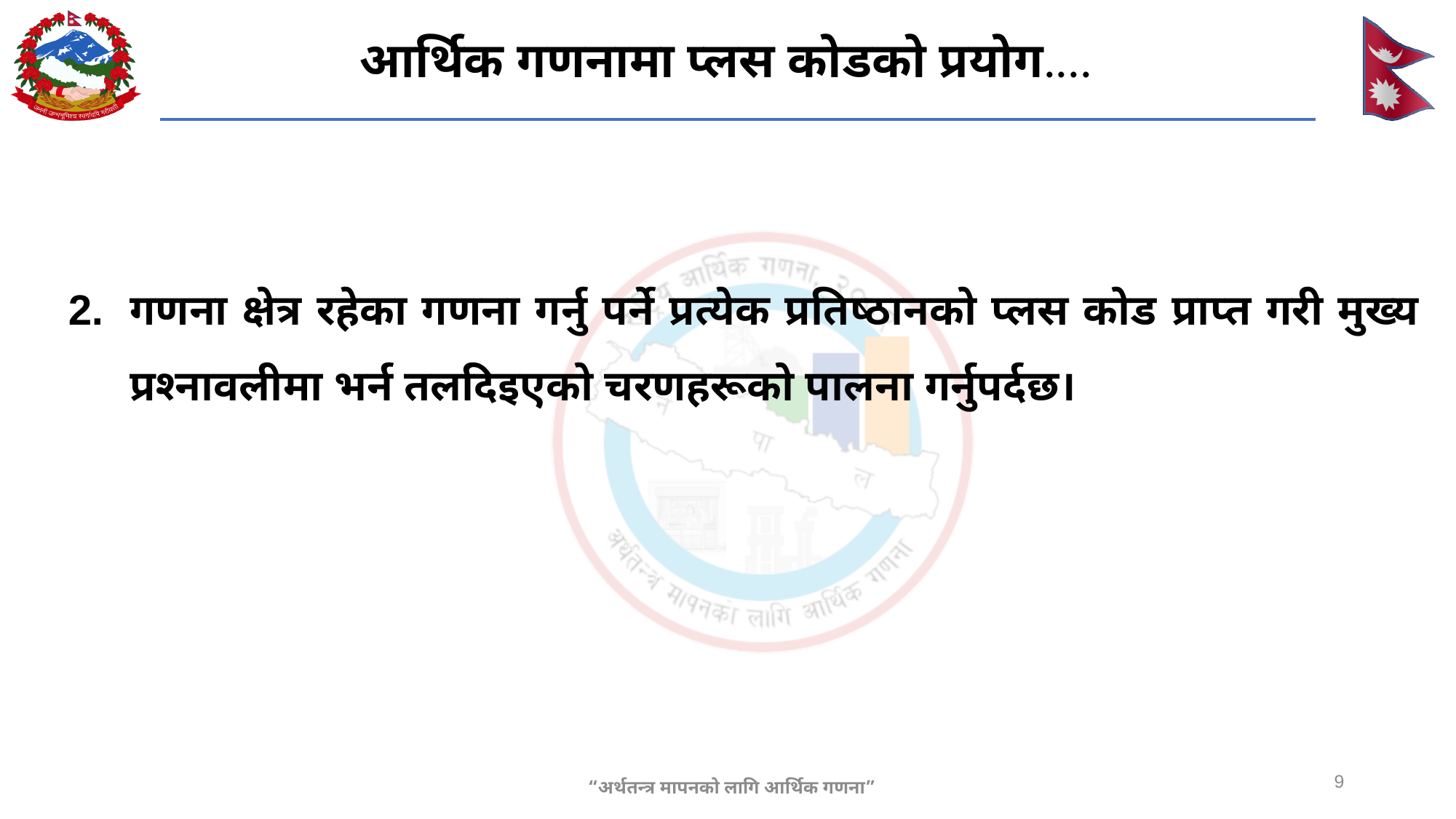

आर्थिक गणनामा प्लस कोडको प्रयोग....
#
गणना क्षेत्र रहेका गणना गर्नु पर्ने प्रत्येक प्रतिष्ठानको प्लस कोड प्राप्त गरी मुख्य प्रश्नावलीमा भर्न तलदिइएको चरणहरूको पालना गर्नुपर्दछ।
9
“अर्थतन्त्र मापनको लागि आर्थिक गणना”